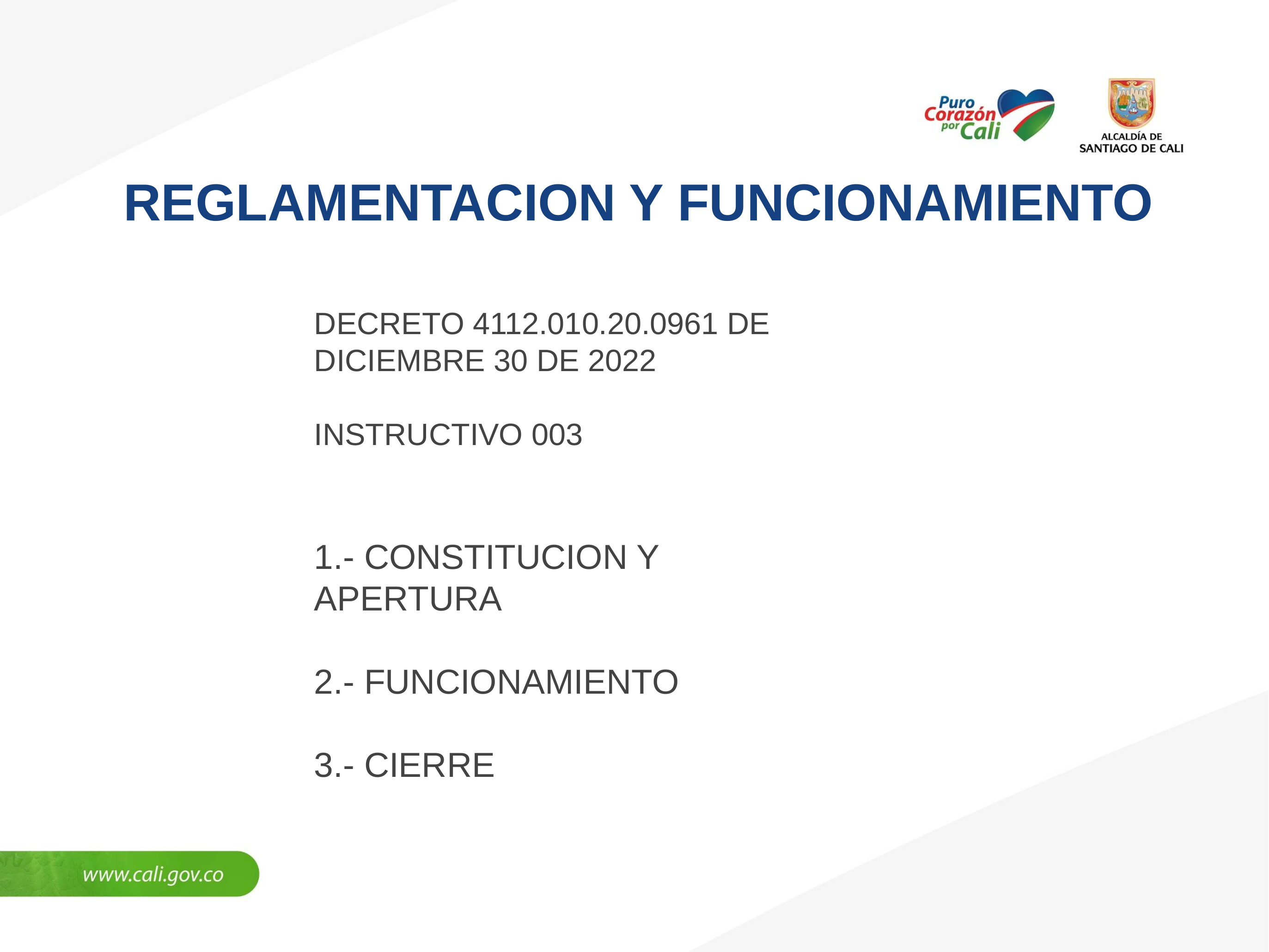

REGLAMENTACION Y FUNCIONAMIENTO

DECRETO 4112.010.20.0961 DE DICIEMBRE 30 DE 2022

INSTRUCTIVO 003

1.- CONSTITUCION Y APERTURA

2.- FUNCIONAMIENTO

3.- CIERRE